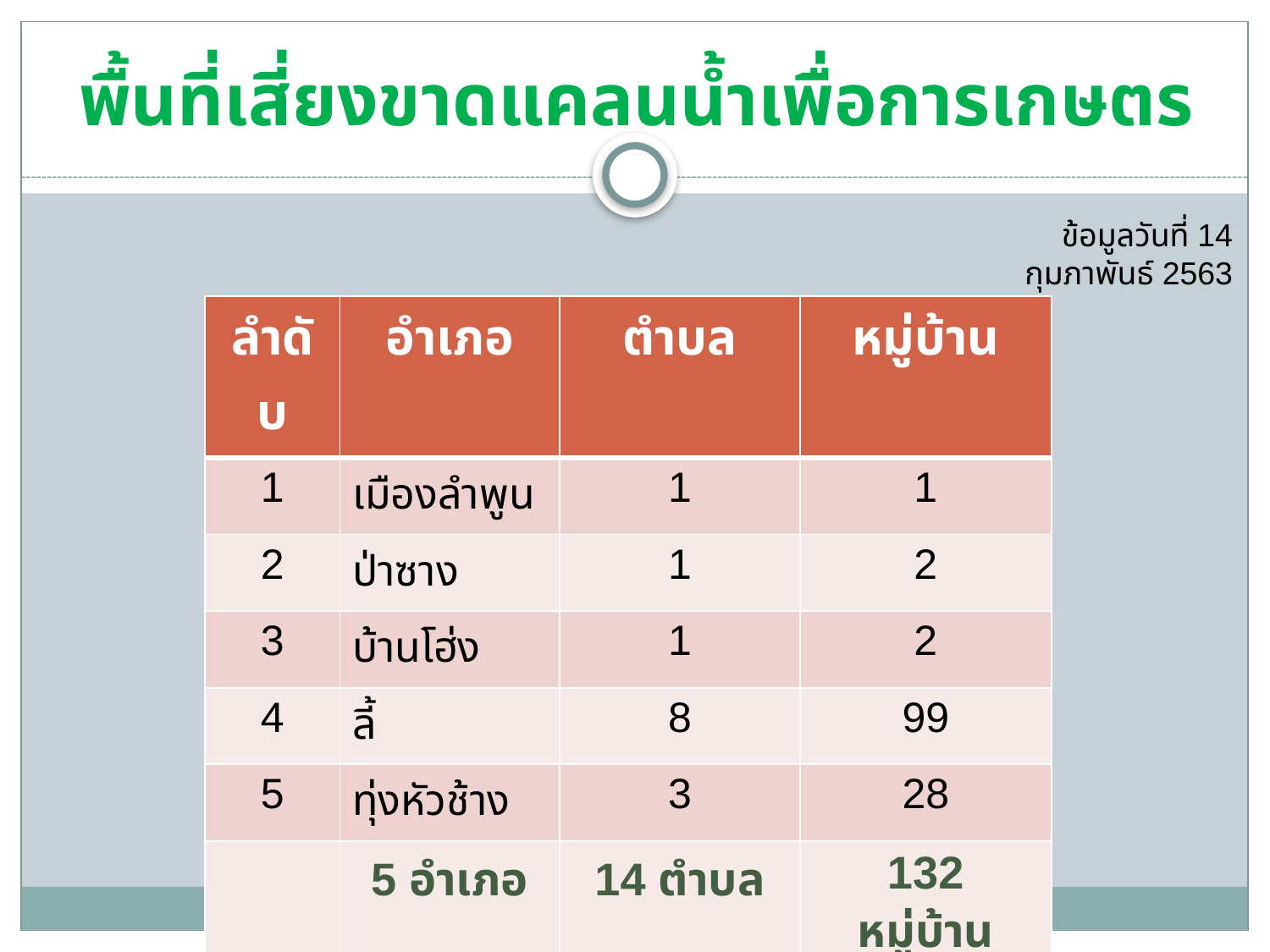

# พื้นที่เสี่ยงขาดแคลนน้ำเพื่อการเกษตร
ข้อมูลวันที่ 14 กุมภาพันธ์ 2563
| ลำดับ | อำเภอ | ตำบล | หมู่บ้าน |
| --- | --- | --- | --- |
| 1 | เมืองลำพูน | 1 | 1 |
| 2 | ป่าซาง | 1 | 2 |
| 3 | บ้านโฮ่ง | 1 | 2 |
| 4 | ลี้ | 8 | 99 |
| 5 | ทุ่งหัวช้าง | 3 | 28 |
|  | 5 อำเภอ | 14 ตำบล | 132 หมู่บ้าน |